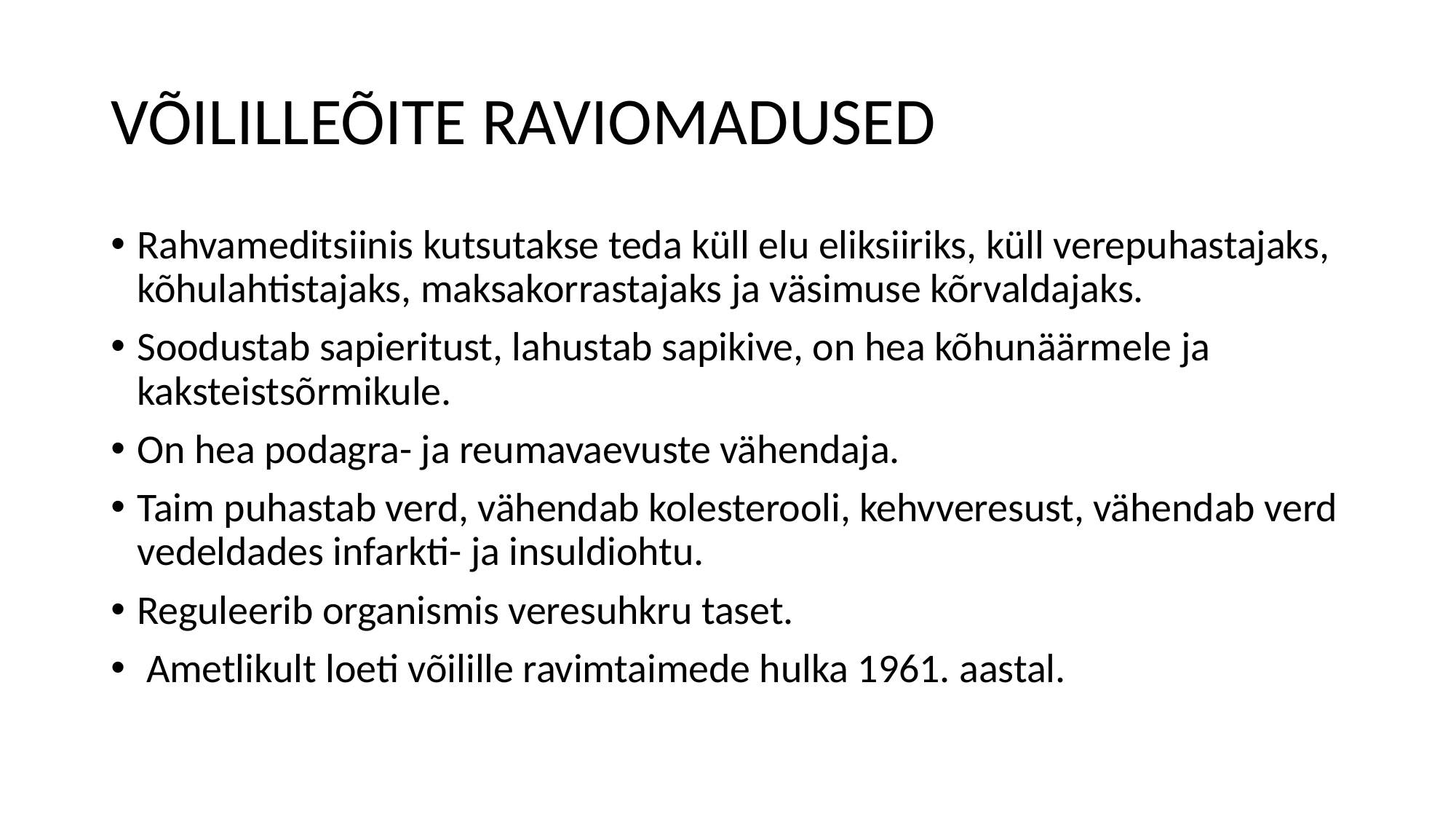

# VÕILILLEÕITE RAVIOMADUSED
Rahvameditsiinis kutsutakse teda küll elu eliksiiriks, küll verepuhastajaks, kõhulahtistajaks, maksakorrastajaks ja väsimuse kõrvaldajaks.
Soodustab sapieritust, lahustab sapikive, on hea kõhunäärmele ja kaksteistsõrmikule.
On hea podagra- ja reumavaevuste vähendaja.
Taim puhastab verd, vähendab kolesterooli, kehvveresust, vähendab verd vedeldades infarkti- ja insuldiohtu.
Reguleerib organismis veresuhkru taset.
 Ametlikult loeti võilille ravimtaimede hulka 1961. aastal.